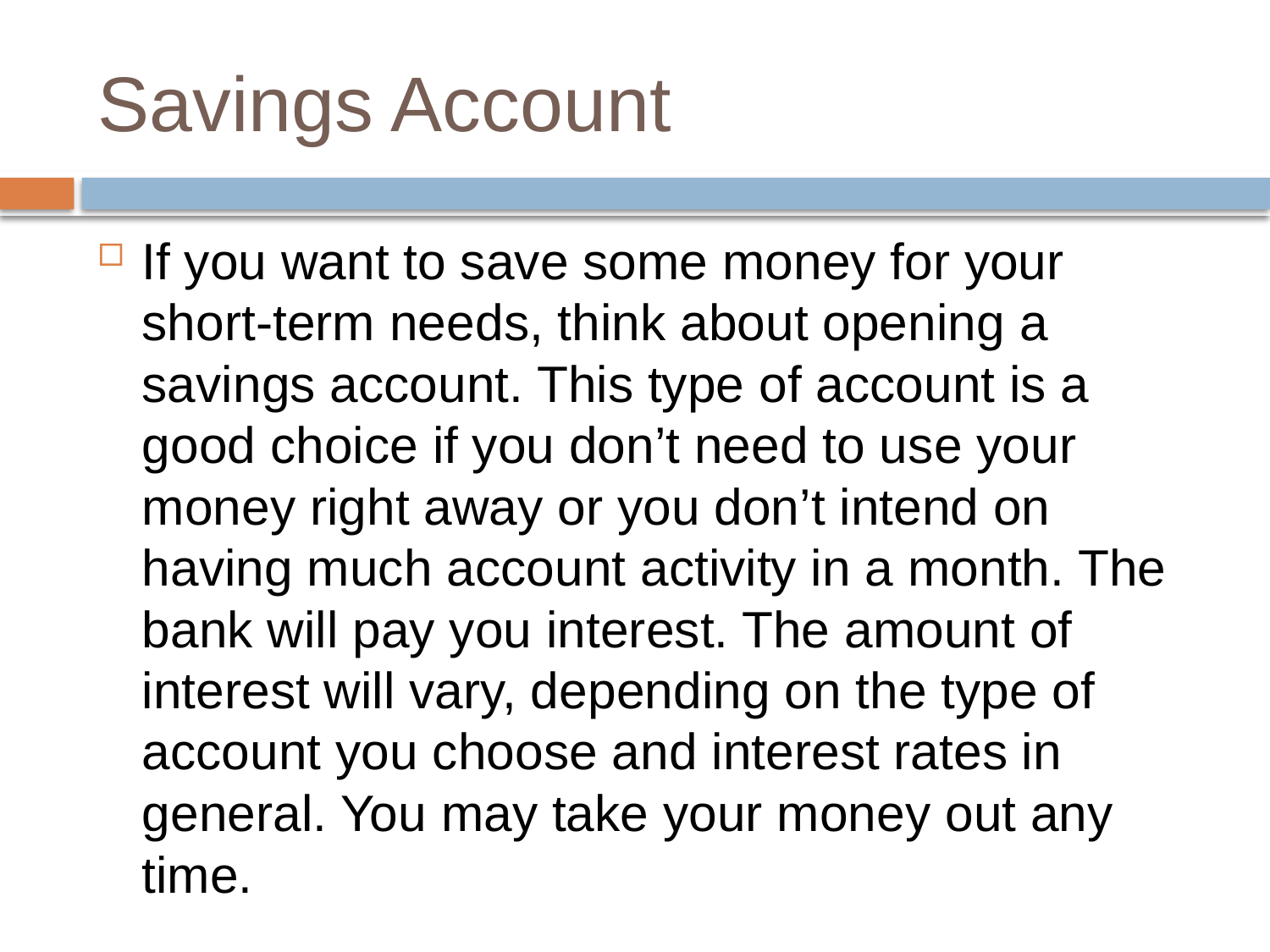

# Savings Account
If you want to save some money for your short-term needs, think about opening a savings account. This type of account is a good choice if you don’t need to use your money right away or you don’t intend on having much account activity in a month. The bank will pay you interest. The amount of interest will vary, depending on the type of account you choose and interest rates in general. You may take your money out any time.